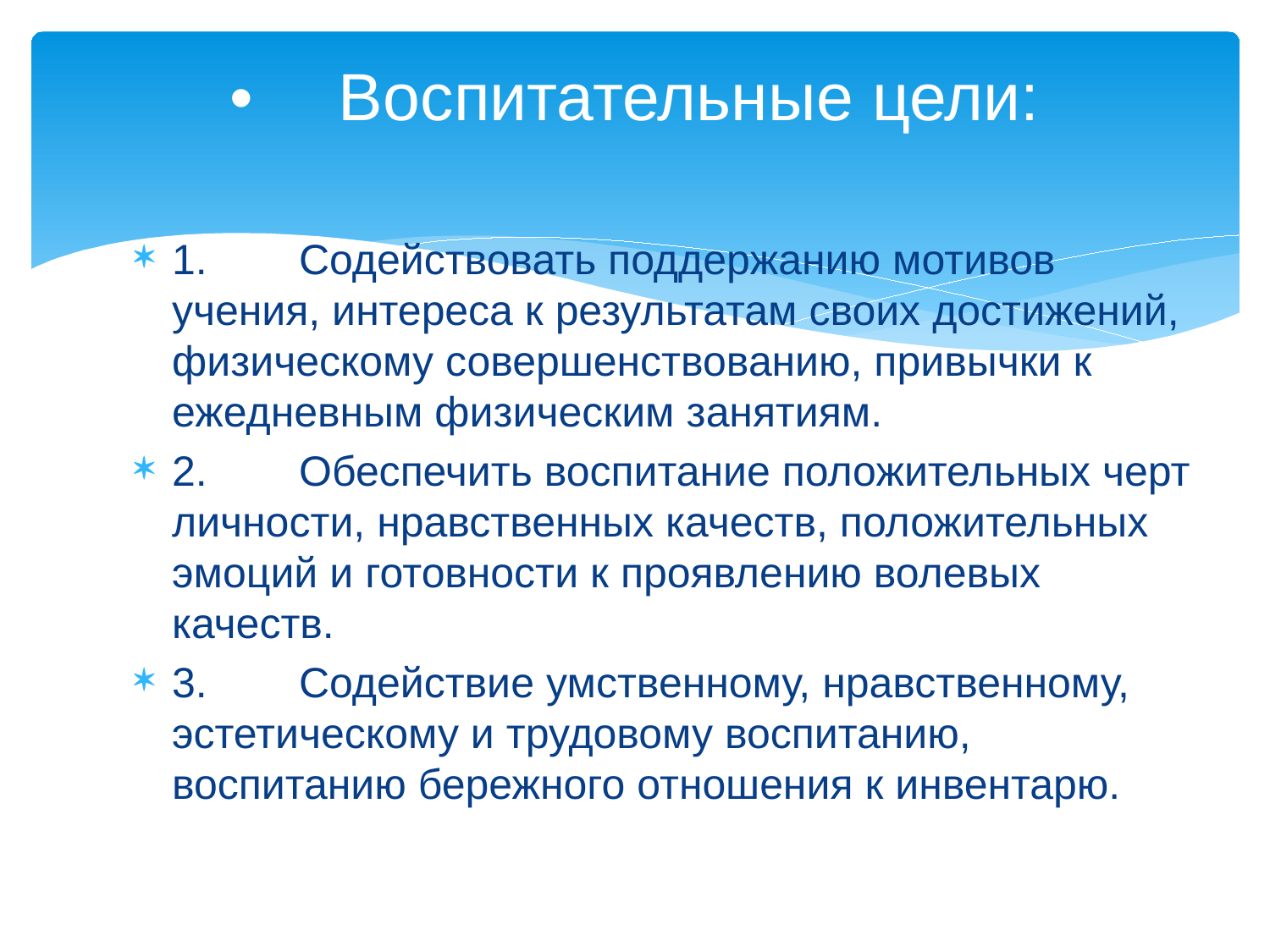

# •	Воспитательные цели:
1.	Содействовать поддержанию мотивов учения, интереса к результатам своих достижений, физическому совершенствованию, привычки к ежедневным физическим занятиям.
2.	Обеспечить воспитание положительных черт личности, нравственных качеств, положительных эмоций и готовности к проявлению волевых качеств.
3.	Содействие умственному, нравственному, эстетическому и трудовому воспитанию, воспитанию бережного отношения к инвентарю.